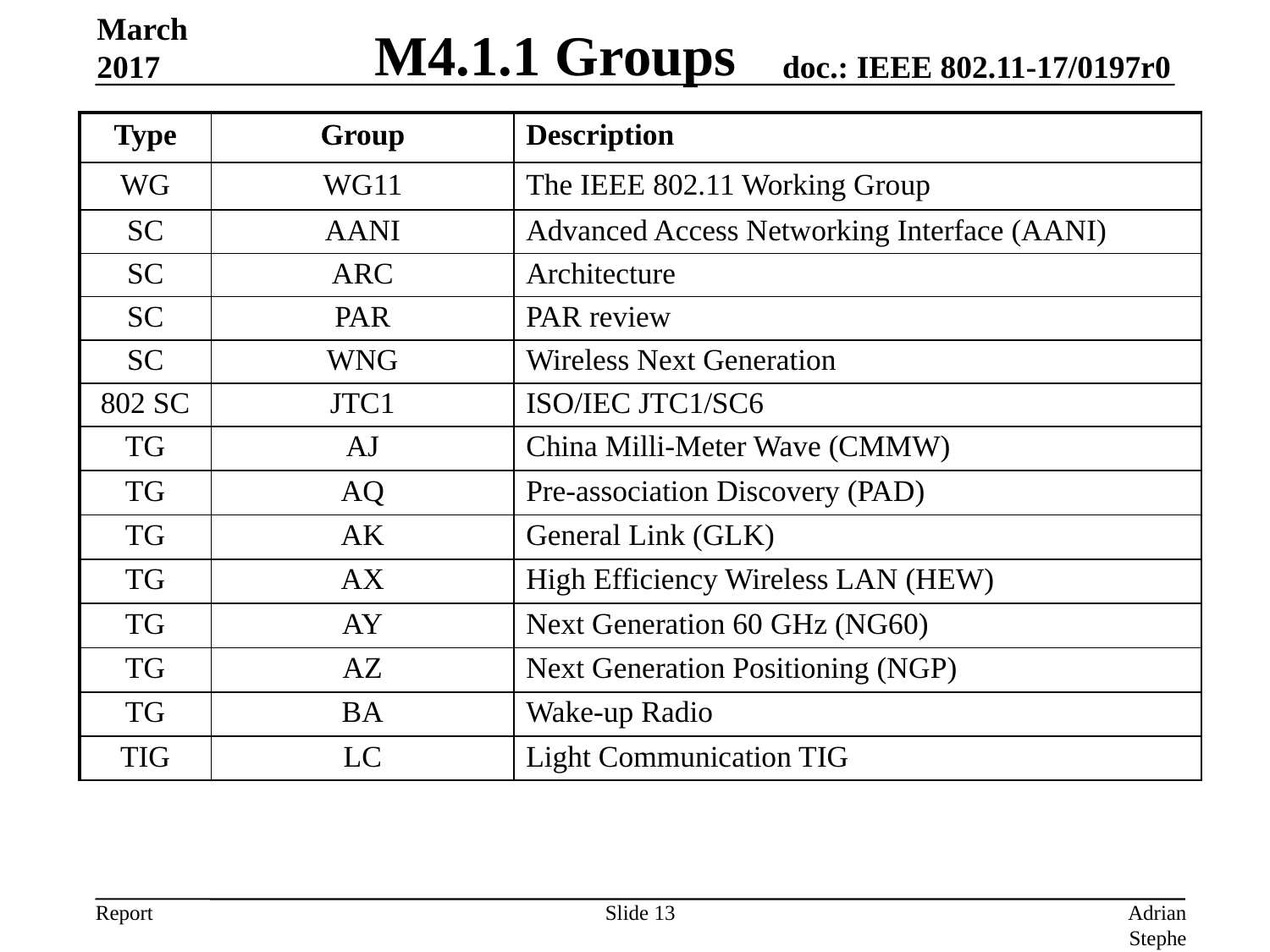

# M4.1.1 Groups
March 2017
| Type | Group | Description |
| --- | --- | --- |
| WG | WG11 | The IEEE 802.11 Working Group |
| SC | AANI | Advanced Access Networking Interface (AANI) |
| SC | ARC | Architecture |
| SC | PAR | PAR review |
| SC | WNG | Wireless Next Generation |
| 802 SC | JTC1 | ISO/IEC JTC1/SC6 |
| TG | AJ | China Milli-Meter Wave (CMMW) |
| TG | AQ | Pre-association Discovery (PAD) |
| TG | AK | General Link (GLK) |
| TG | AX | High Efficiency Wireless LAN (HEW) |
| TG | AY | Next Generation 60 GHz (NG60) |
| TG | AZ | Next Generation Positioning (NGP) |
| TG | BA | Wake-up Radio |
| TIG | LC | Light Communication TIG |
Slide 13
Adrian Stephens, Intel Corporation